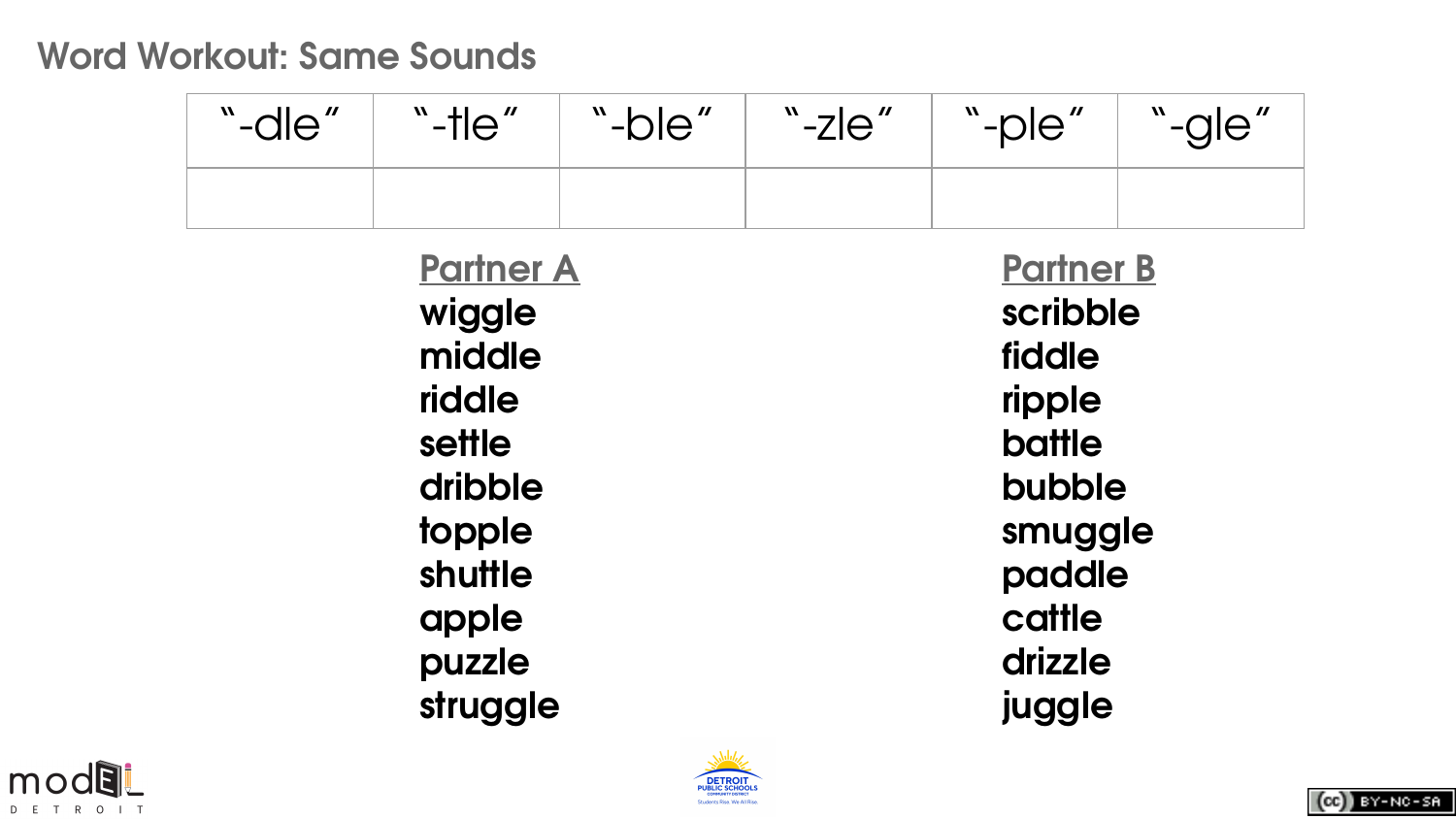

Word Workout: Same Sounds
| “-dle” | “-tle” | “-ble” | “-zle” | “-ple” | “-gle” |
| --- | --- | --- | --- | --- | --- |
|  |  |  |  |  |  |
Partner A			Partner B
wiggle				scribble
middle				fiddle
riddle				ripple
settle				battle
dribble				bubble
topple				smuggle
shuttle				paddle
apple				cattle
puzzle				drizzle
struggle				juggle